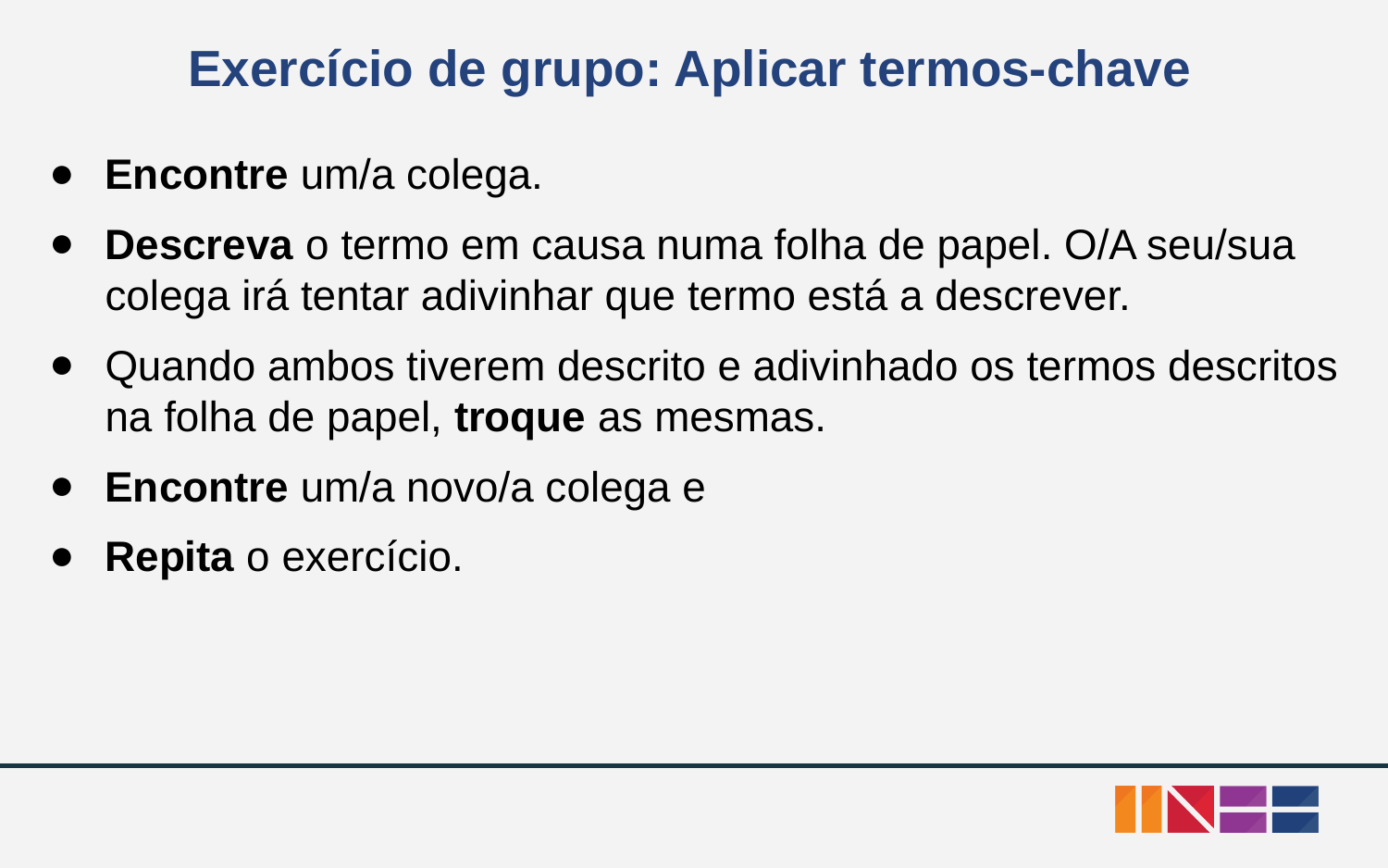

# Exercício de grupo: Aplicar termos-chave
Encontre um/a colega.
Descreva o termo em causa numa folha de papel. O/A seu/sua colega irá tentar adivinhar que termo está a descrever.
Quando ambos tiverem descrito e adivinhado os termos descritos na folha de papel, troque as mesmas.
Encontre um/a novo/a colega e
Repita o exercício.